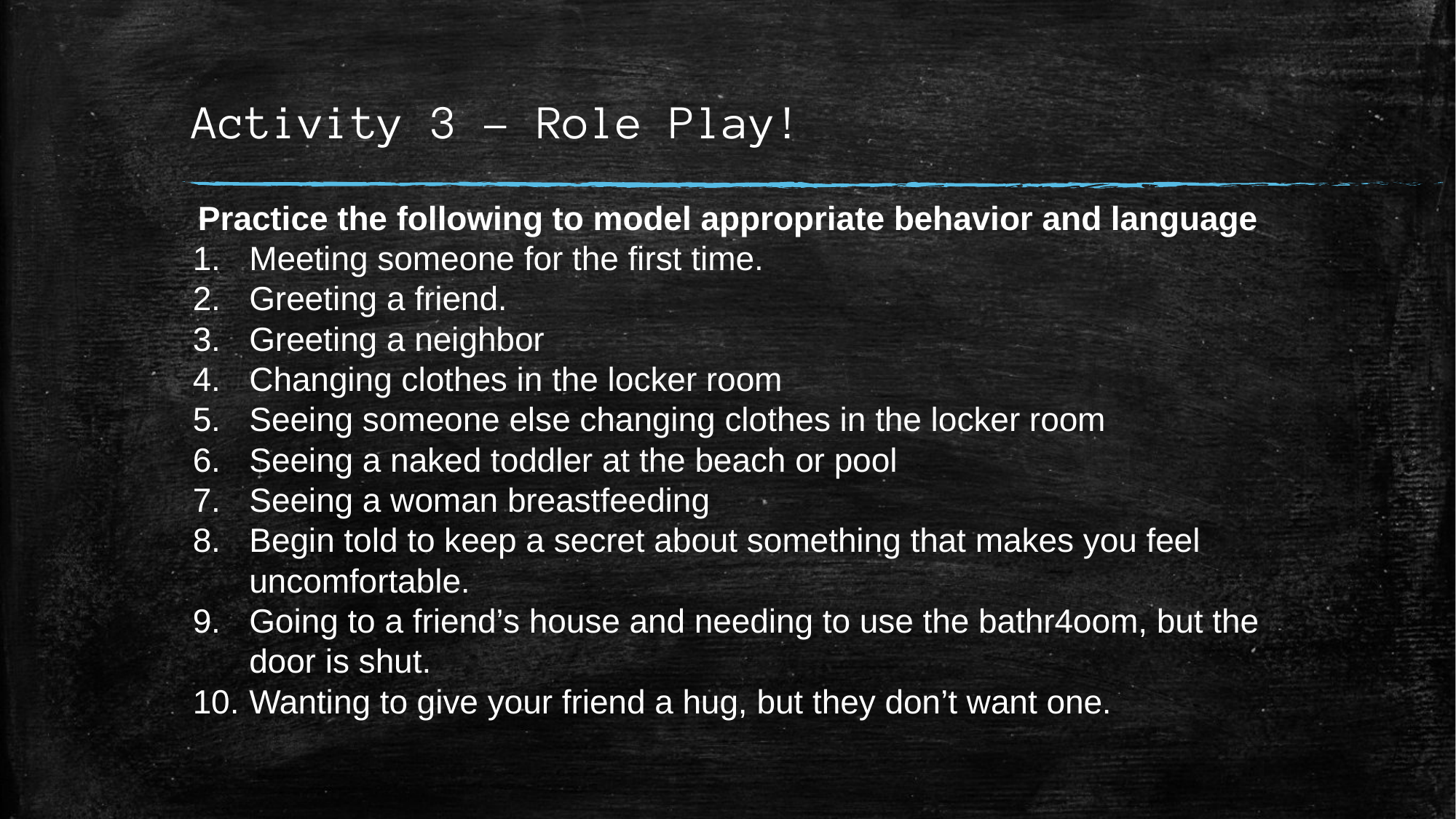

# Activity 3 – Role Play!
Practice the following to model appropriate behavior and language
Meeting someone for the first time.
Greeting a friend.
Greeting a neighbor
Changing clothes in the locker room
Seeing someone else changing clothes in the locker room
Seeing a naked toddler at the beach or pool
Seeing a woman breastfeeding
Begin told to keep a secret about something that makes you feel uncomfortable.
Going to a friend’s house and needing to use the bathr4oom, but the door is shut.
Wanting to give your friend a hug, but they don’t want one.